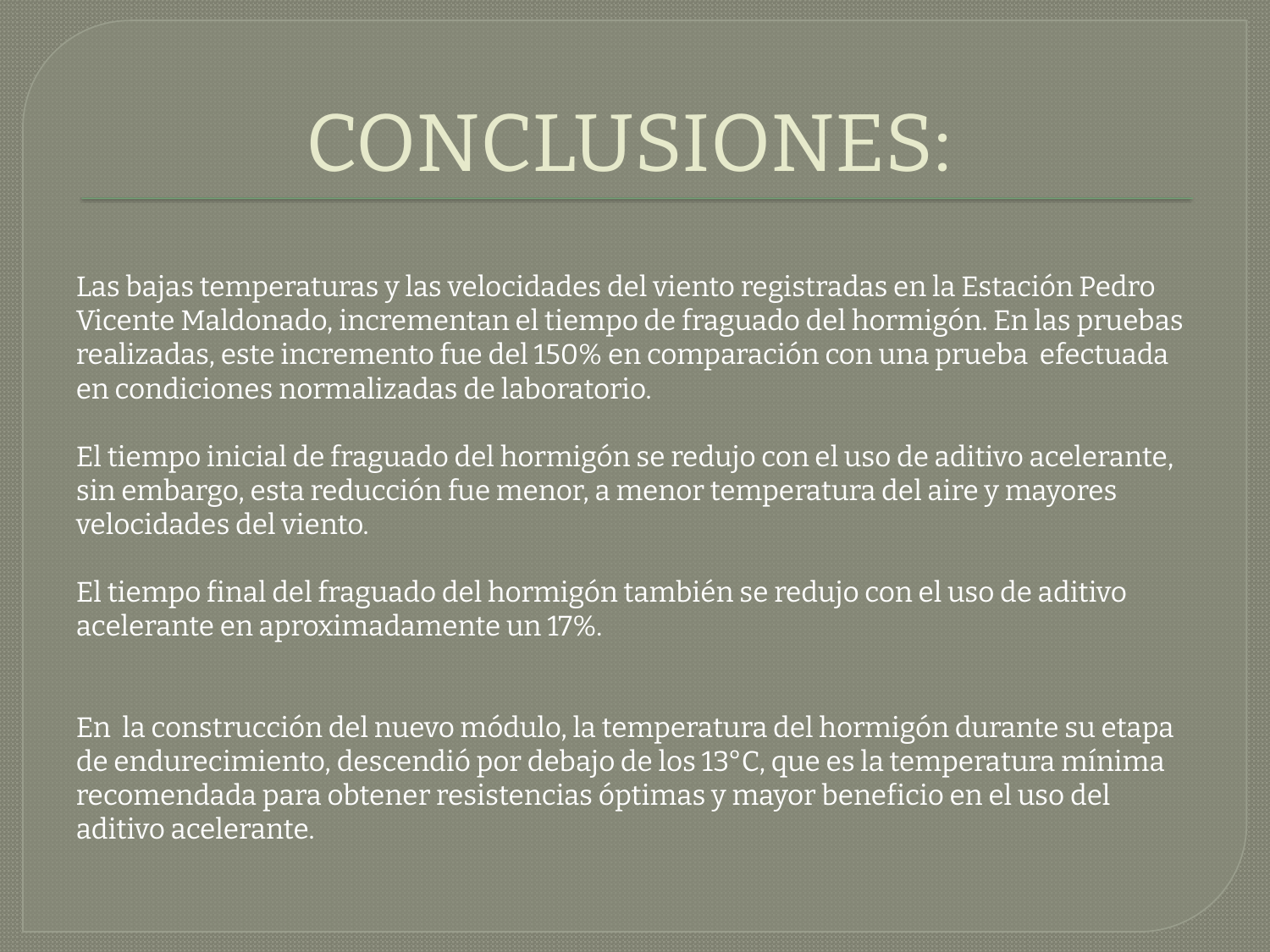

# CONCLUSIONES:

Las bajas temperaturas y las velocidades del viento registradas en la Estación Pedro Vicente Maldonado, incrementan el tiempo de fraguado del hormigón. En las pruebas realizadas, este incremento fue del 150% en comparación con una prueba  efectuada en condiciones normalizadas de laboratorio.

El tiempo inicial de fraguado del hormigón se redujo con el uso de aditivo acelerante, sin embargo, esta reducción fue menor, a menor temperatura del aire y mayores velocidades del viento.

El tiempo final del fraguado del hormigón también se redujo con el uso de aditivo acelerante en aproximadamente un 17%.

En  la construcción del nuevo módulo, la temperatura del hormigón durante su etapa de endurecimiento, descendió por debajo de los 13°C, que es la temperatura mínima recomendada para obtener resistencias óptimas y mayor beneficio en el uso del aditivo acelerante.